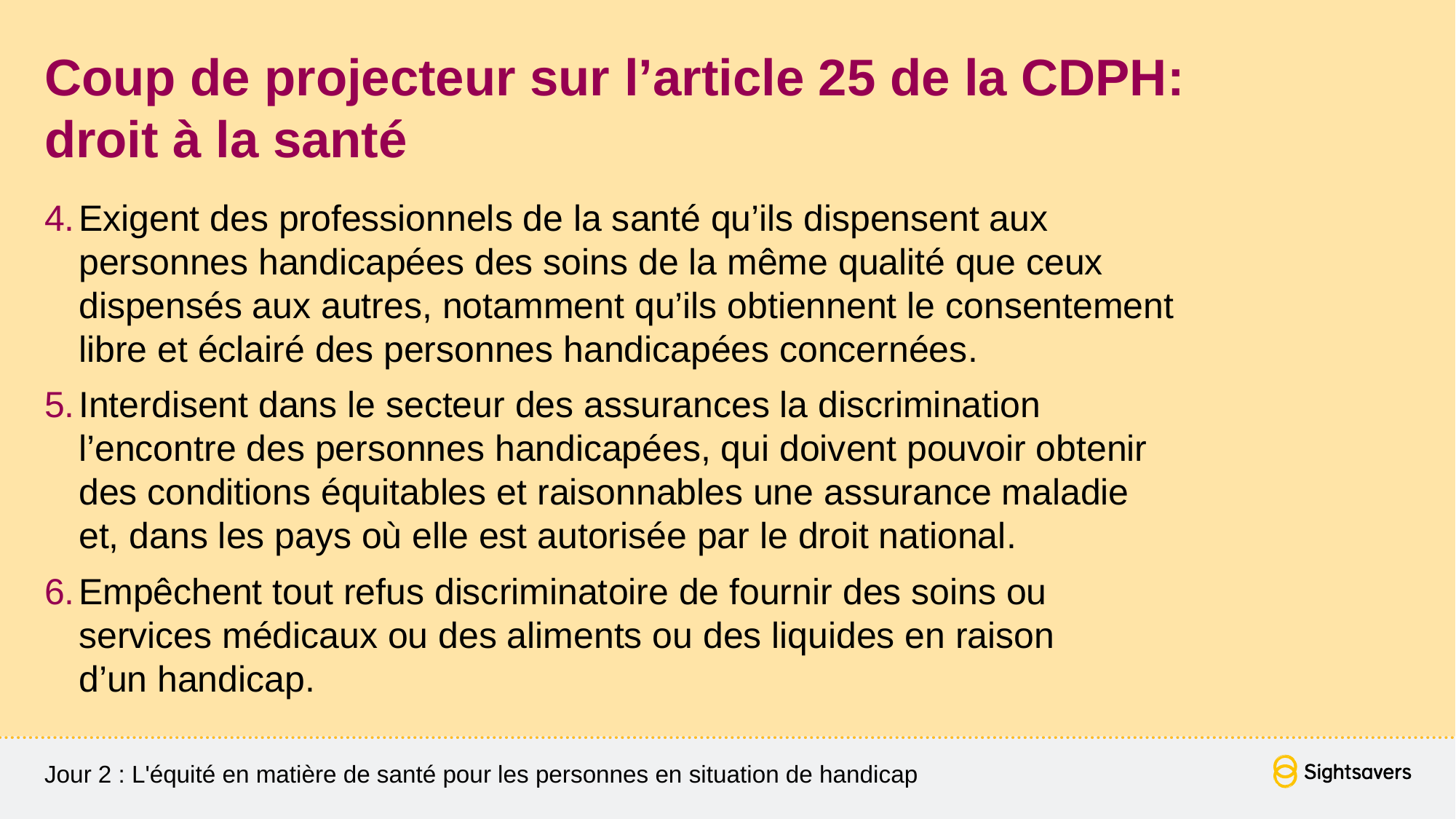

# Coup de projecteur sur l’article 25 de la CDPH: droit à la santé
Exigent des professionnels de la santé qu’ils dispensent aux
personnes handicapées des soins de la même qualité que ceux
dispensés aux autres, notamment qu’ils obtiennent le consentement
libre et éclairé des personnes handicapées concernées.
Interdisent dans le secteur des assurances la discrimination
l’encontre des personnes handicapées, qui doivent pouvoir obtenir
des conditions équitables et raisonnables une assurance maladie
et, dans les pays où elle est autorisée par le droit national.
Empêchent tout refus discriminatoire de fournir des soins ou
services médicaux ou des aliments ou des liquides en raison
d’un handicap.

Jour 2 : L'équité en matière de santé pour les personnes en situation de handicap